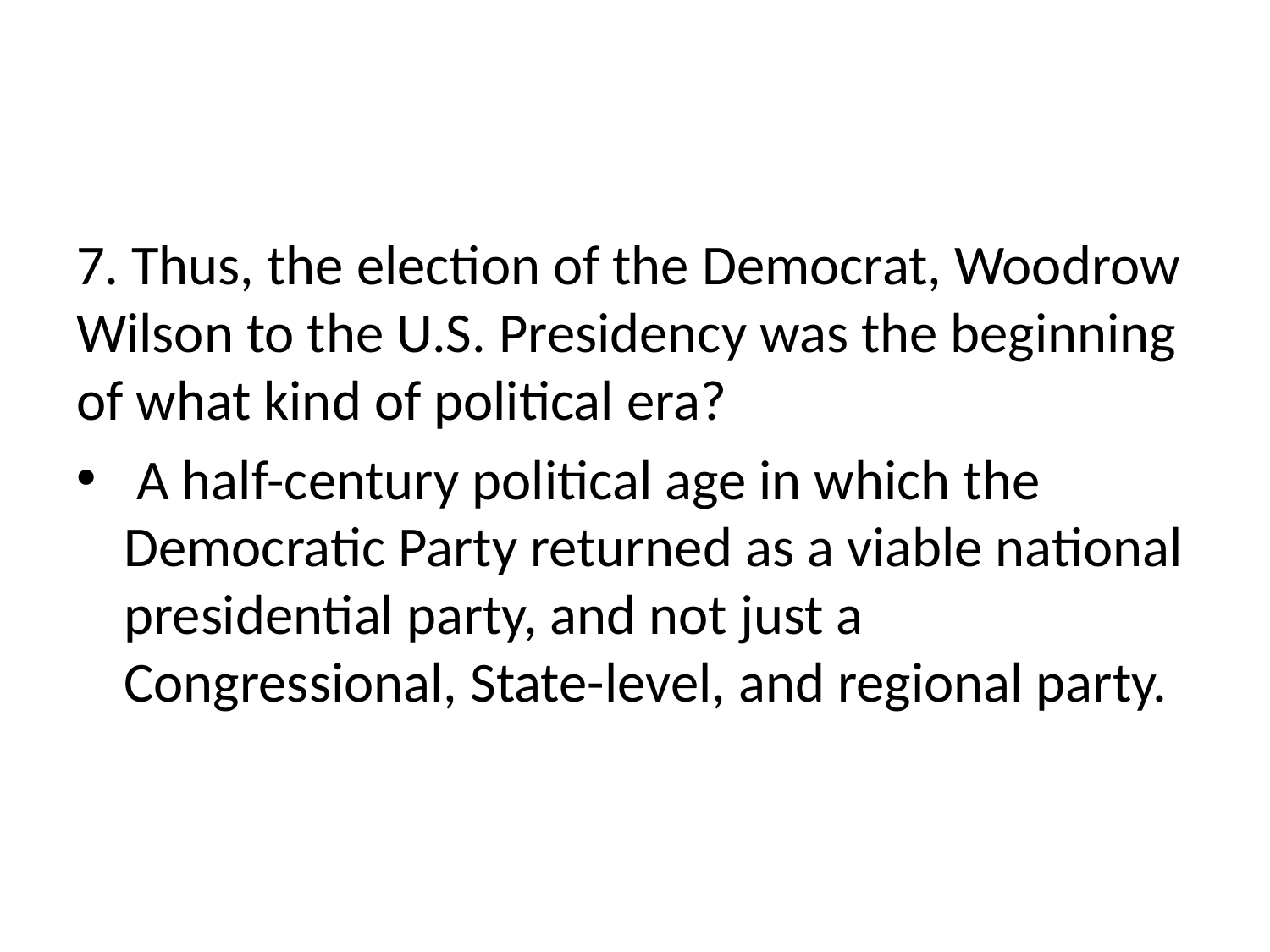

#
7. Thus, the election of the Democrat, Woodrow Wilson to the U.S. Presidency was the beginning of what kind of political era?
 A half-century political age in which the Democratic Party returned as a viable national presidential party, and not just a Congressional, State-level, and regional party.